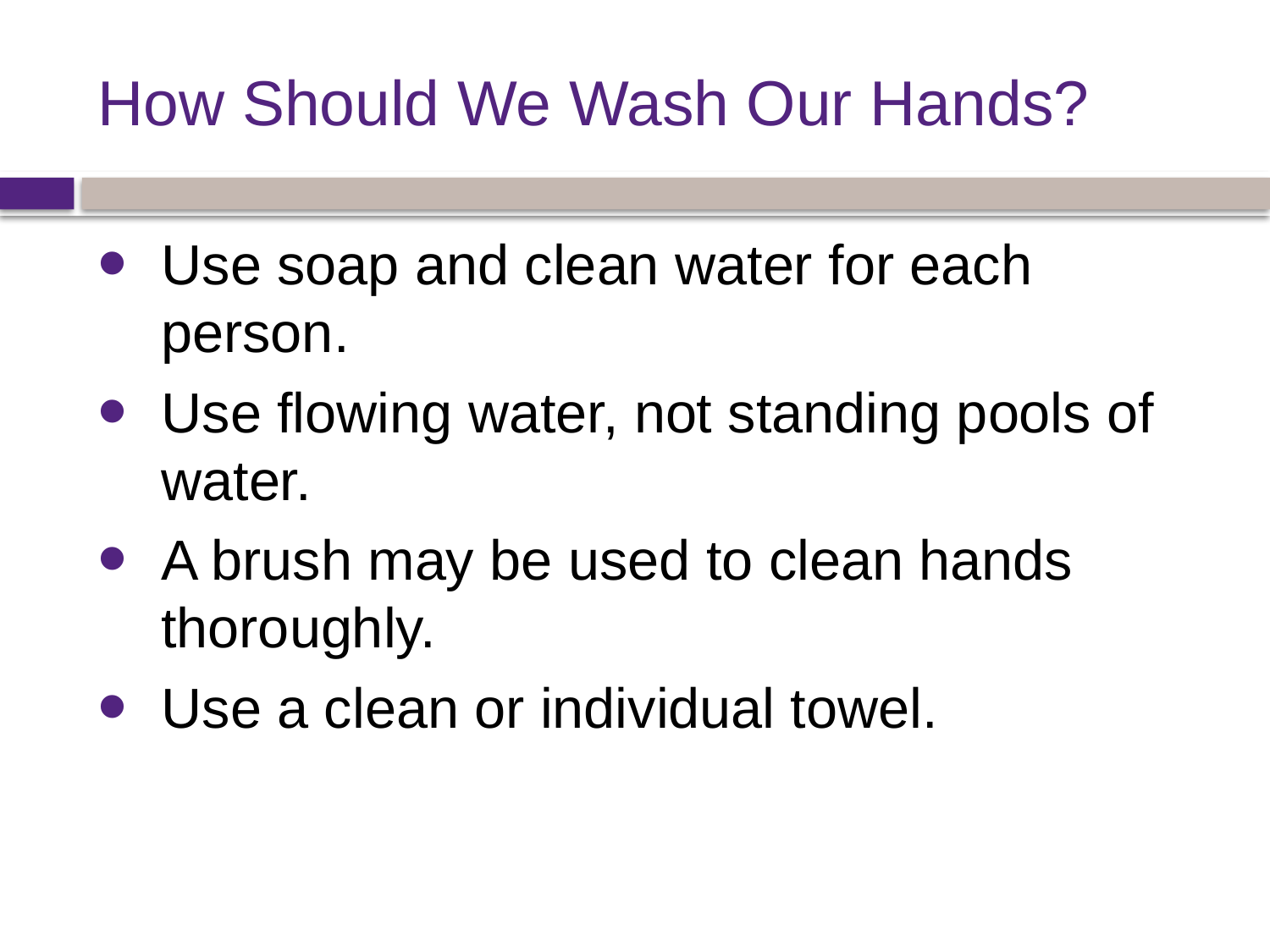

# How Should We Wash Our Hands?
Use soap and clean water for each person.
Use flowing water, not standing pools of water.
A brush may be used to clean hands thoroughly.
Use a clean or individual towel.